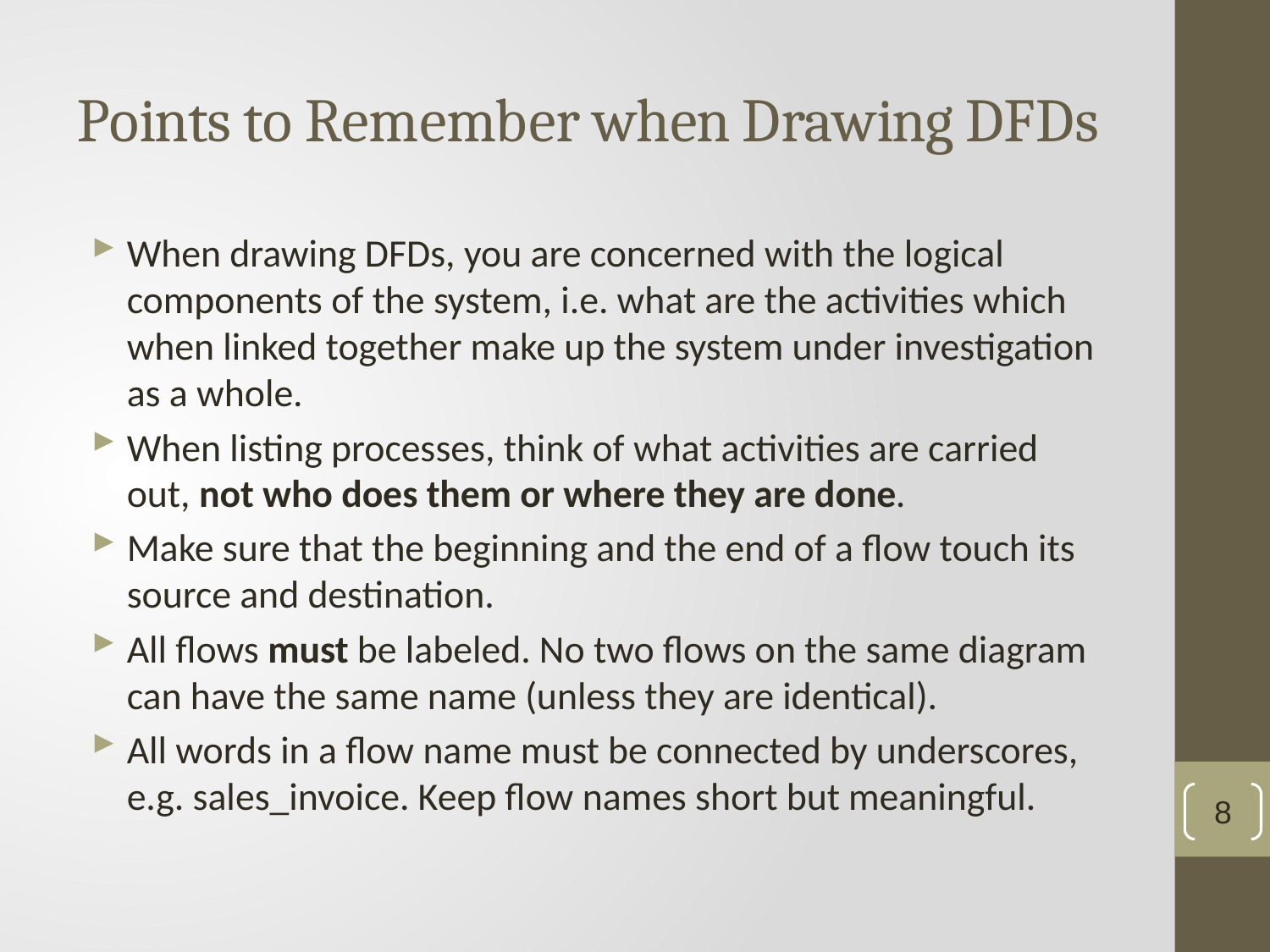

# Points to Remember when Drawing DFDs
When drawing DFDs, you are concerned with the logical components of the system, i.e. what are the activities which when linked together make up the system under investigation as a whole.
When listing processes, think of what activities are carried out, not who does them or where they are done.
Make sure that the beginning and the end of a flow touch its source and destination.
All flows must be labeled. No two flows on the same diagram can have the same name (unless they are identical).
All words in a flow name must be connected by underscores, e.g. sales_invoice. Keep flow names short but meaningful.

8